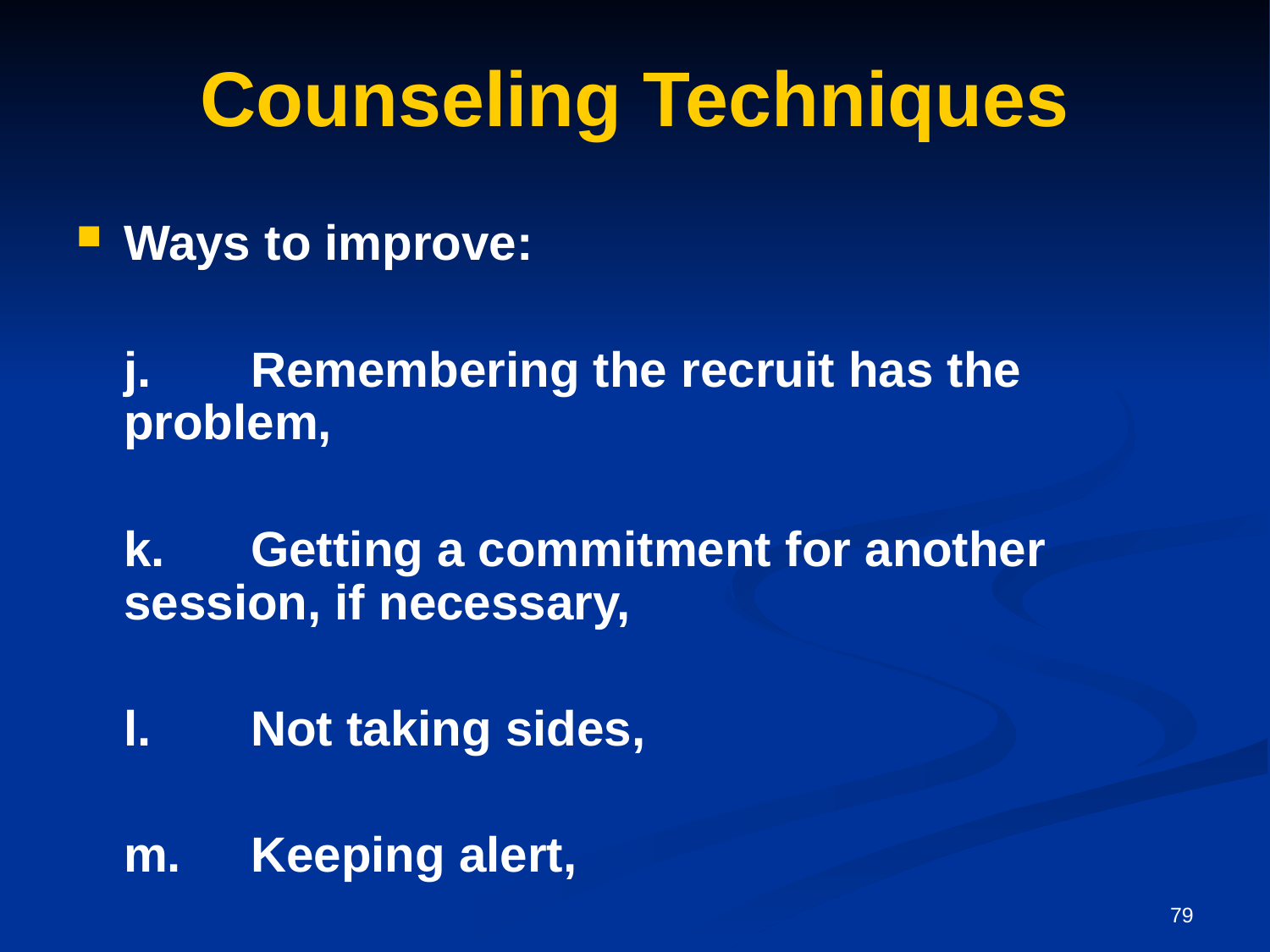

# Counseling Techniques
Ways to improve:

	j.	Remembering the recruit has the 	problem,

	k.	Getting a commitment for another 	session, if necessary,

	l.	Not taking sides,

	m.	Keeping alert,

79